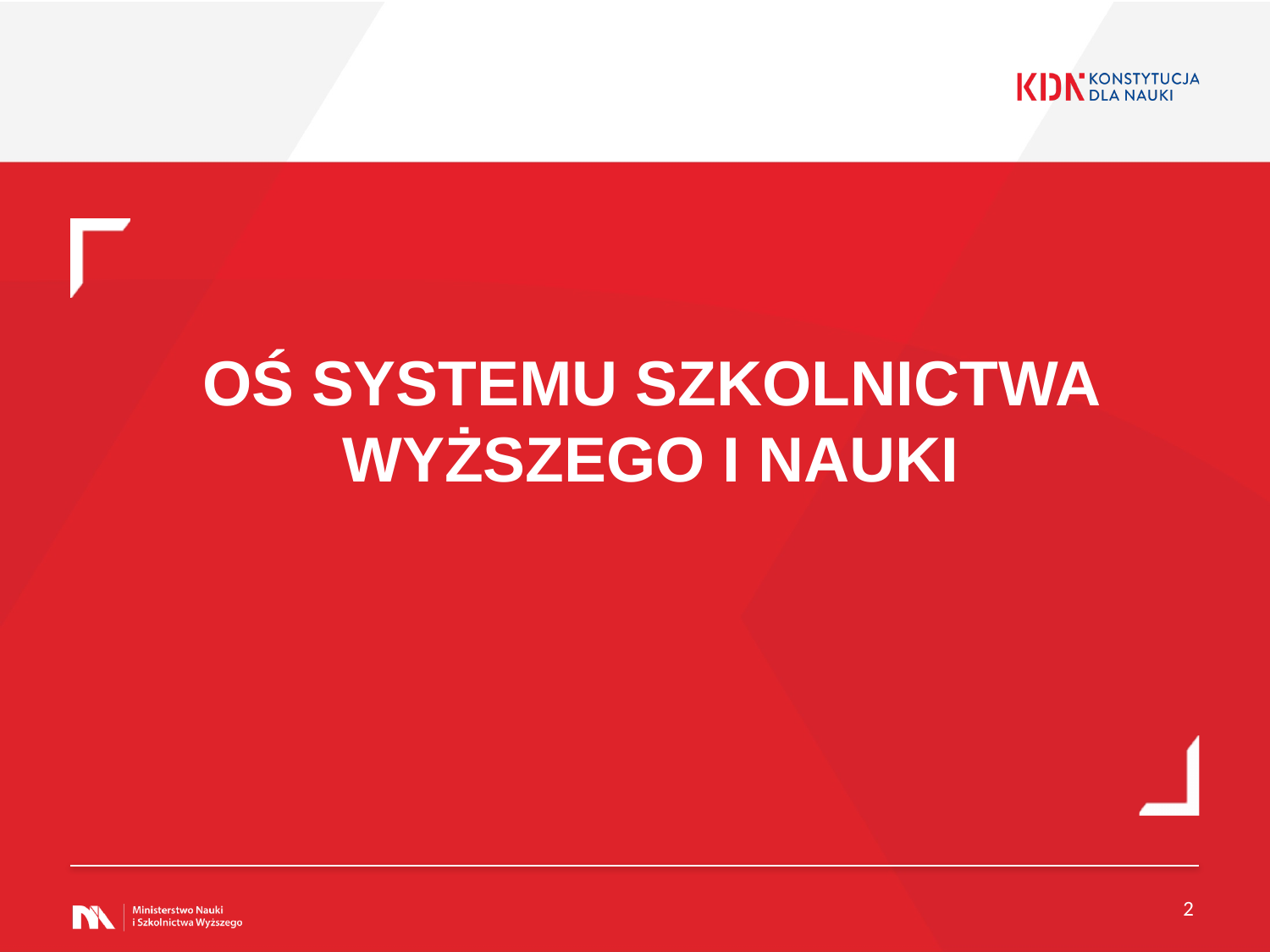

OŚ SYSTEMU SZKOLNICTWA WYŻSZEGO I NAUKI

2